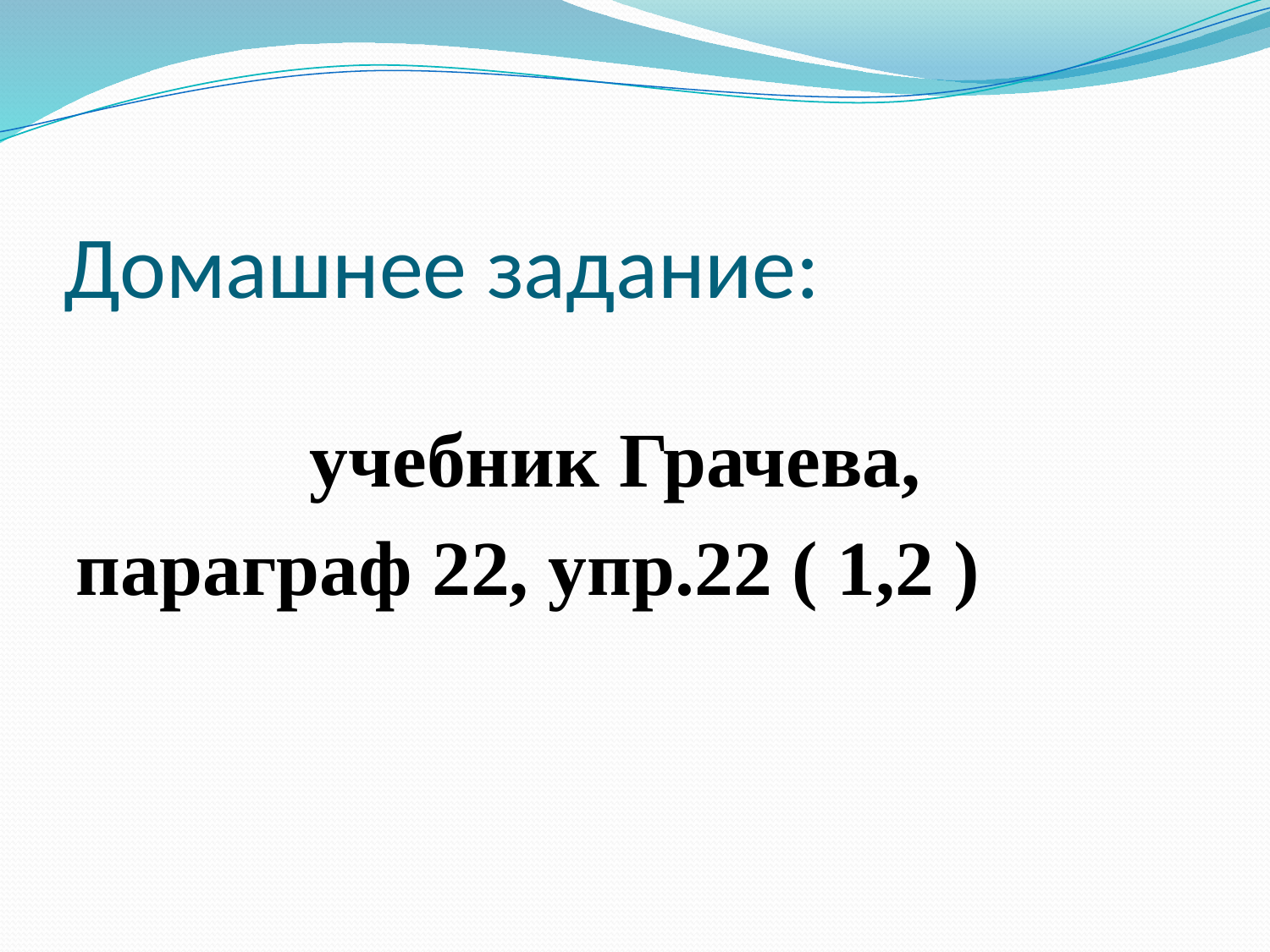

# Домашнее задание:

            учебник Грачева,
параграф 22, упр.22 ( 1,2 )